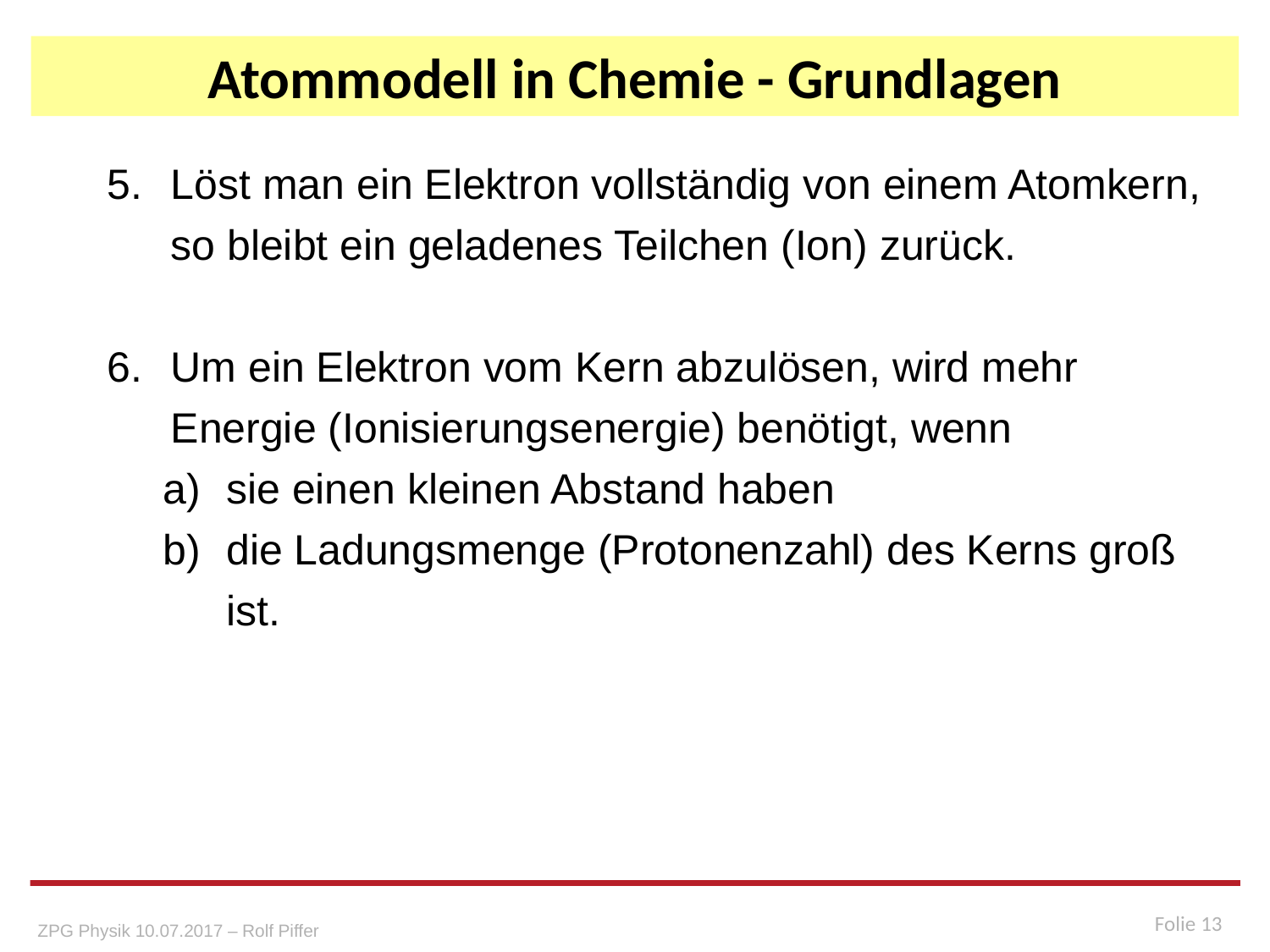

# Atommodell in Chemie - Grundlagen
Löst man ein Elektron vollständig von einem Atomkern, so bleibt ein geladenes Teilchen (Ion) zurück.

Um ein Elektron vom Kern abzulösen, wird mehr Energie (Ionisierungsenergie) benötigt, wenn
sie einen kleinen Abstand haben
die Ladungsmenge (Protonenzahl) des Kerns groß ist.

Folie 13
ZPG Physik 10.07.2017 – Rolf Piffer